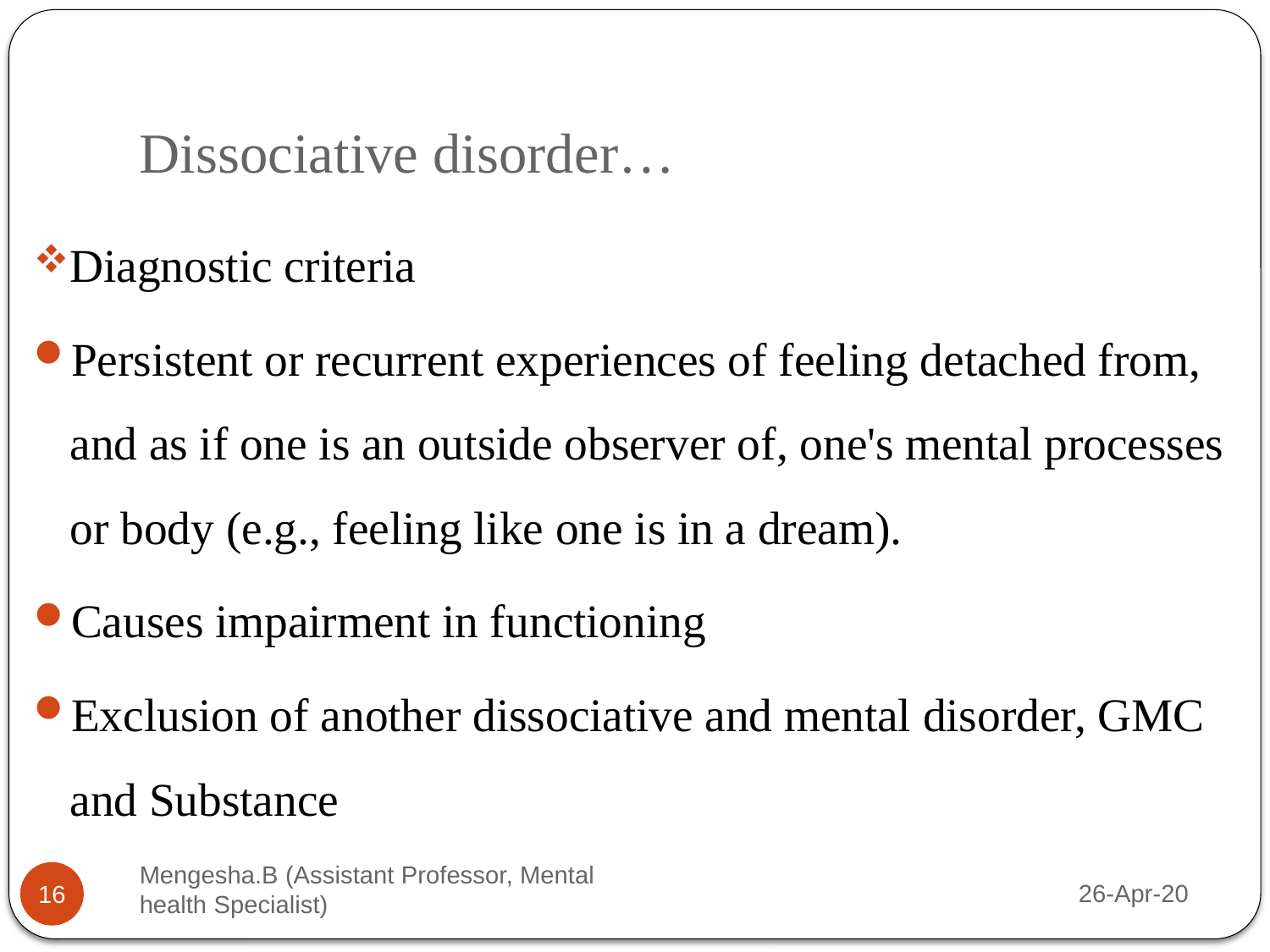

# Dissociative disorder…
Diagnostic criteria
Persistent or recurrent experiences of feeling detached from, and as if one is an outside observer of, one's mental processes or body (e.g., feeling like one is in a dream).
Causes impairment in functioning
Exclusion of another dissociative and mental disorder, GMC and Substance

Mengesha.B (Assistant Professor, Mental health Specialist)
26-Apr-20
16